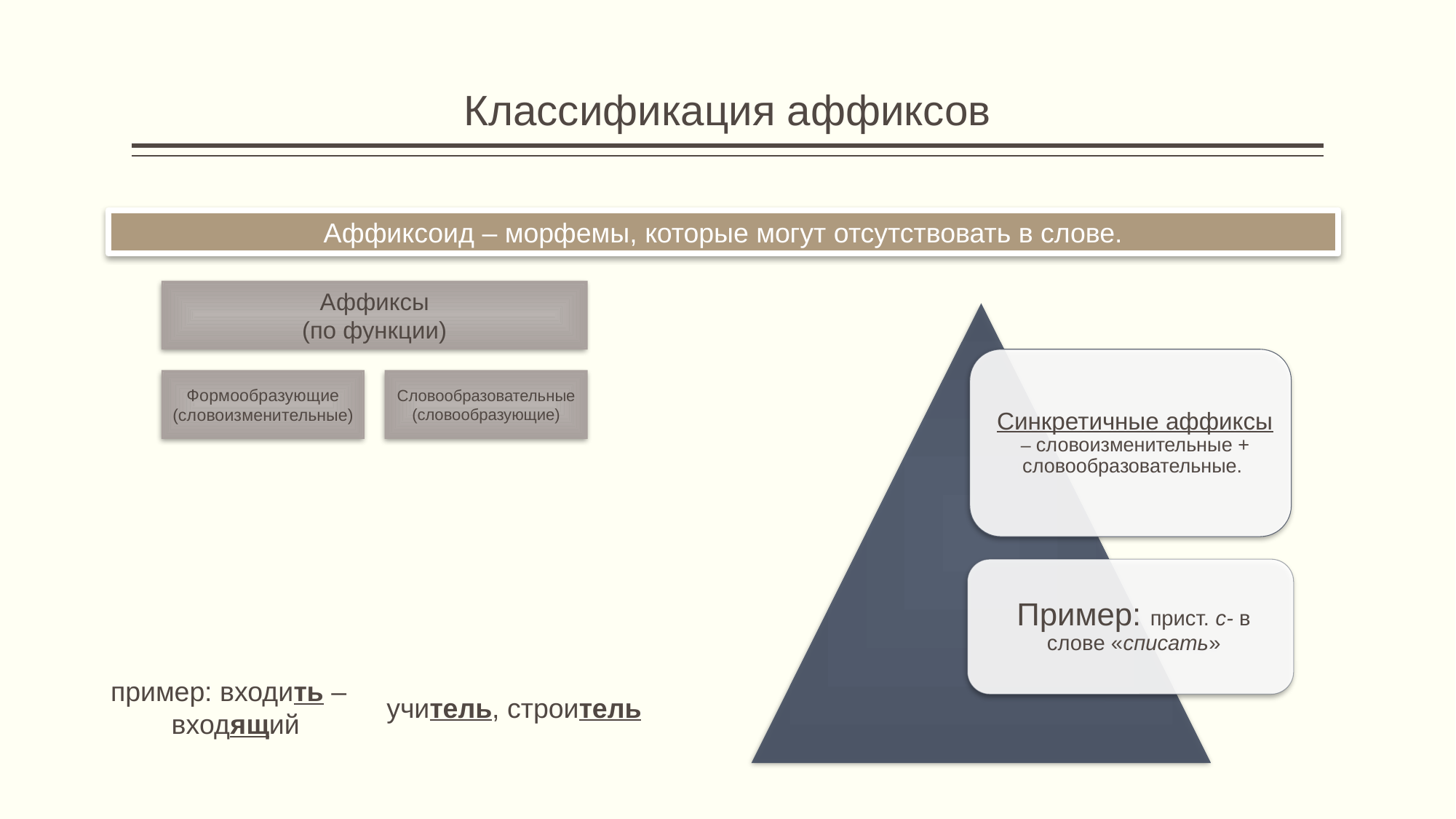

# Классификация аффиксов
Аффиксоид – морфемы, которые могут отсутствовать в слове.
Аффиксы
(по функции)
Формообразующие (словоизменительные)
Словообразовательные
(словообразующие)
Синкретичные аффиксы – словоизменительные + словообразовательные.
Пример: прист. с- в слове «списать»
пример: входить –
        входящий
учитель, строитель